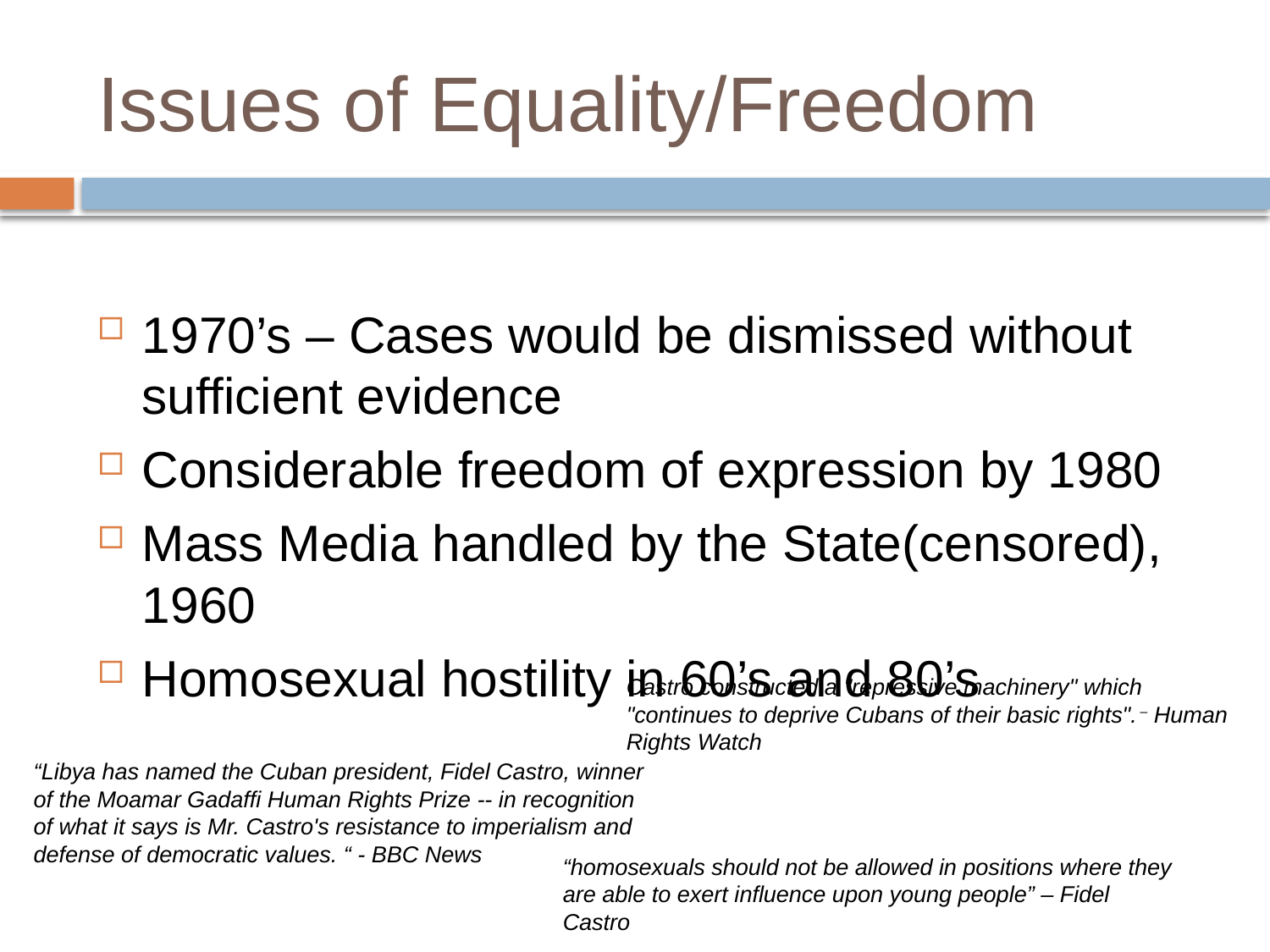

# Issues of Equality/Freedom

1970’s – Cases would be dismissed without sufficient evidence
Considerable freedom of expression by 1980
Mass Media handled by the State(censored), 1960
Homosexual hostility in 60’s and 80’s
Castro constructed a "repressive machinery" which "continues to deprive Cubans of their basic rights". – Human Rights Watch
“Libya has named the Cuban president, Fidel Castro, winner of the Moamar Gadaffi Human Rights Prize -- in recognition of what it says is Mr. Castro's resistance to imperialism and defense of democratic values. “ - BBC News
“homosexuals should not be allowed in positions where they are able to exert influence upon young people” – Fidel Castro